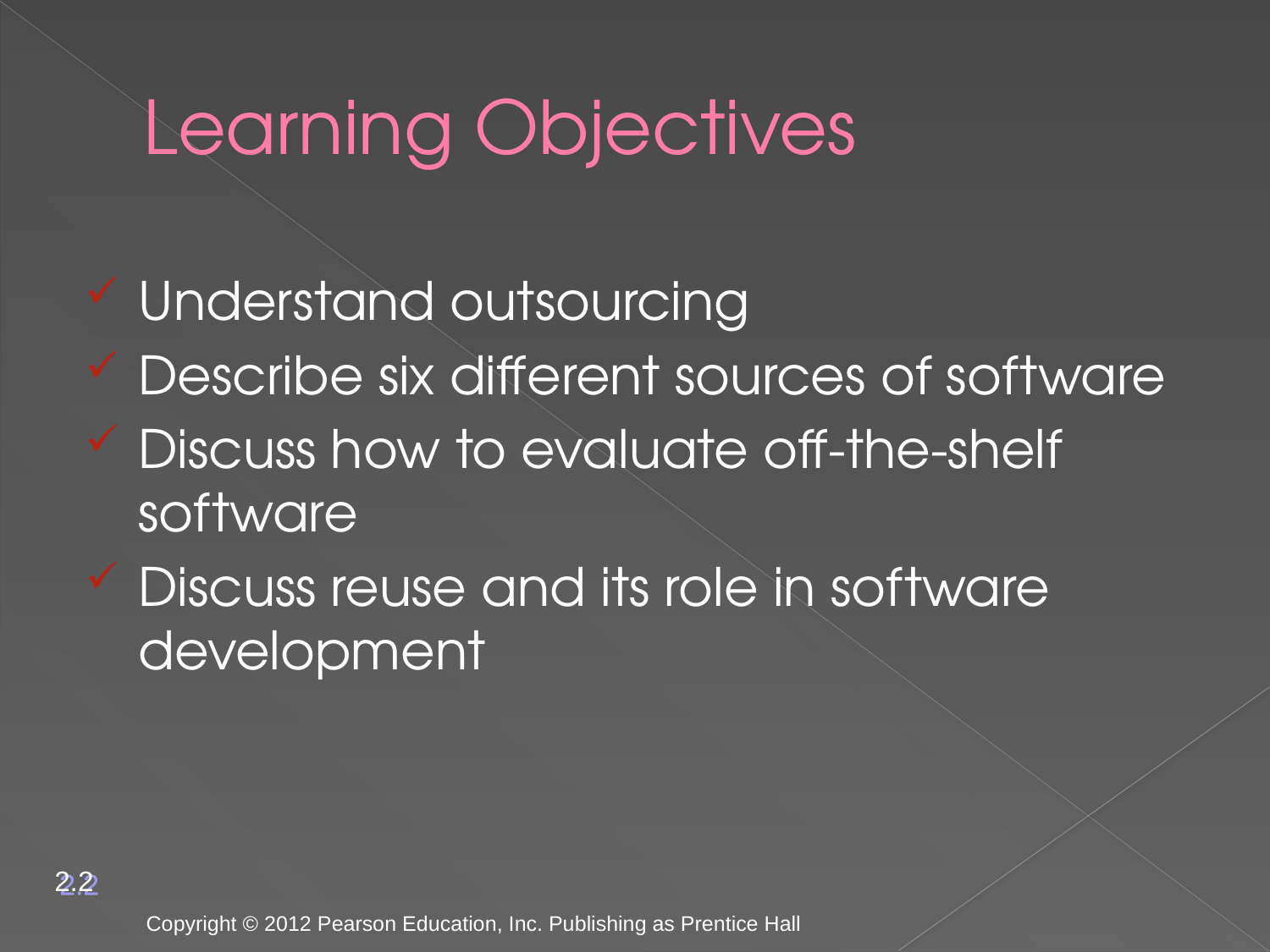

Understand outsourcing
Describe six different sources of software
Discuss how to evaluate off-the-shelf software
Discuss reuse and its role in software development
Learning Objectives
2.2
Copyright © 2012 Pearson Education, Inc. Publishing as Prentice Hall